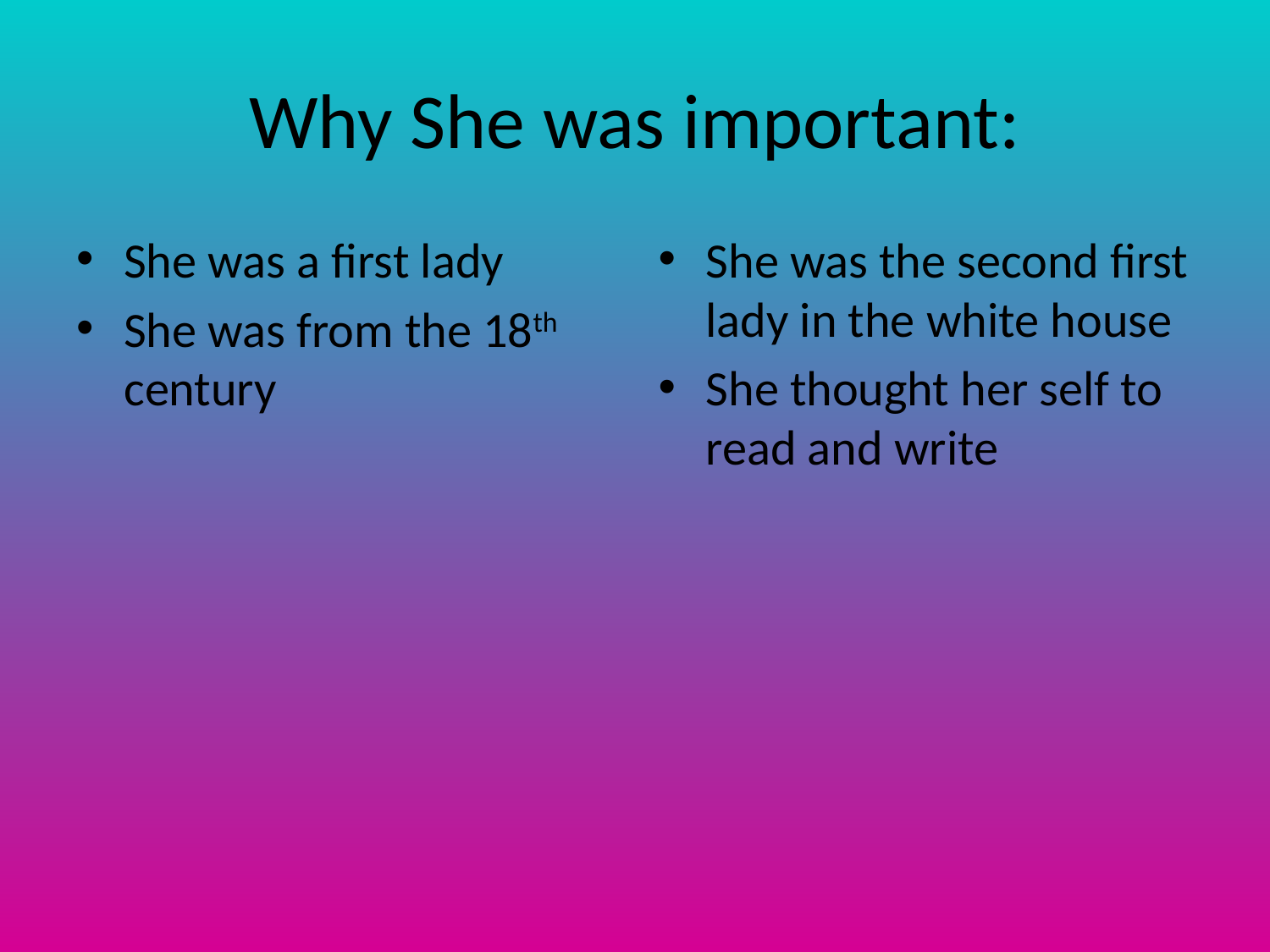

# Why She was important:
She was a first lady
She was from the 18th century
She was the second first lady in the white house
She thought her self to read and write